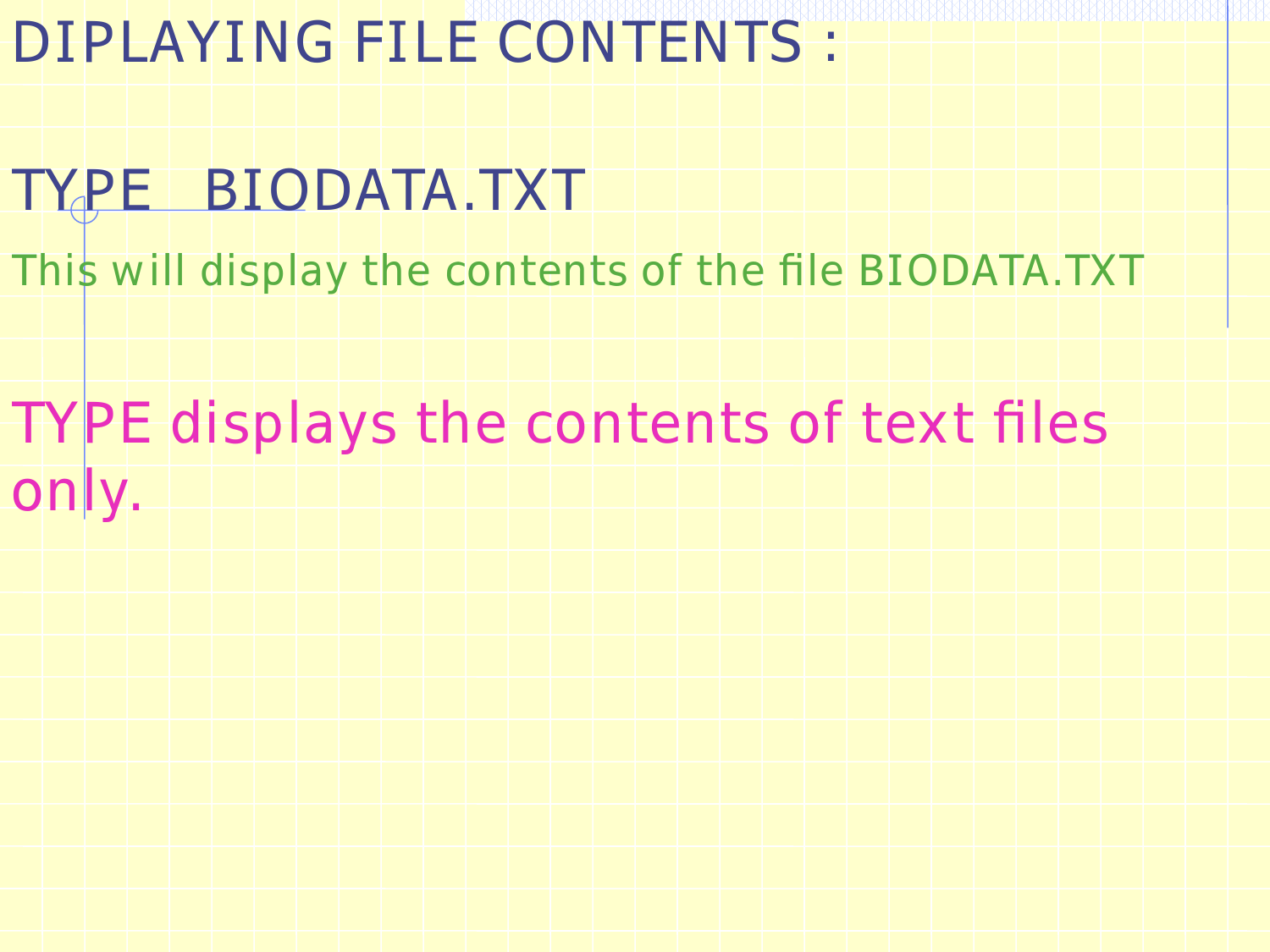

DIPLAYING FILE CONTENTS :
TYPE   BIODATA.TXT
This will display the contents of the file BIODATA.TXT
TYPE displays the contents of text files only.